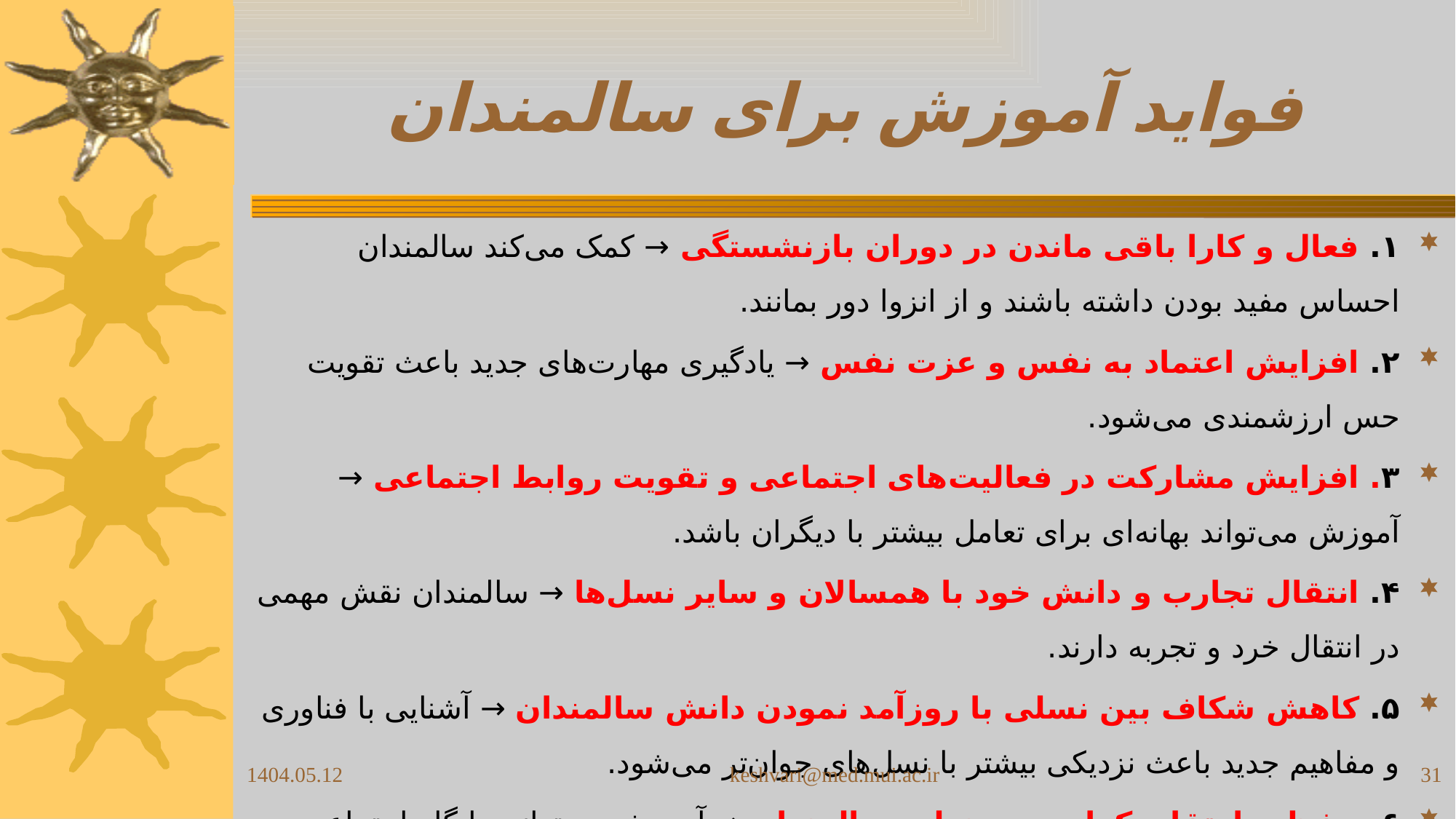

# فواید آموزش برای سالمندان
۱. فعال و کارا باقی ماندن در دوران بازنشستگی → کمک می‌کند سالمندان احساس مفید بودن داشته باشند و از انزوا دور بمانند.
۲. افزایش اعتماد به نفس و عزت نفس → یادگیری مهارت‌های جدید باعث تقویت حس ارزشمندی می‌شود.
۳. افزایش مشارکت در فعالیت‌های اجتماعی و تقویت روابط اجتماعی → آموزش می‌تواند بهانه‌ای برای تعامل بیشتر با دیگران باشد.
۴. انتقال تجارب و دانش خود با همسالان و سایر نسل‌ها → سالمندان نقش مهمی در انتقال خرد و تجربه دارند.
۵. کاهش شکاف بین نسلی با روزآمد نمودن دانش سالمندان → آشنایی با فناوری و مفاهیم جدید باعث نزدیکی بیشتر با نسل‌های جوان‌تر می‌شود.
۶. حفظ و ارتقای کرامت و منزلت سالمندان → آموزش می‌تواند جایگاه اجتماعی سالمندان را تقویت کند.
۷. ارتقای کیفیت زندگی → یادگیری مداوم باعث افزایش رضایت، نشاط و سلامت روان می‌شود.

1404.05.12
keshvari@med.mui.ac.ir
31